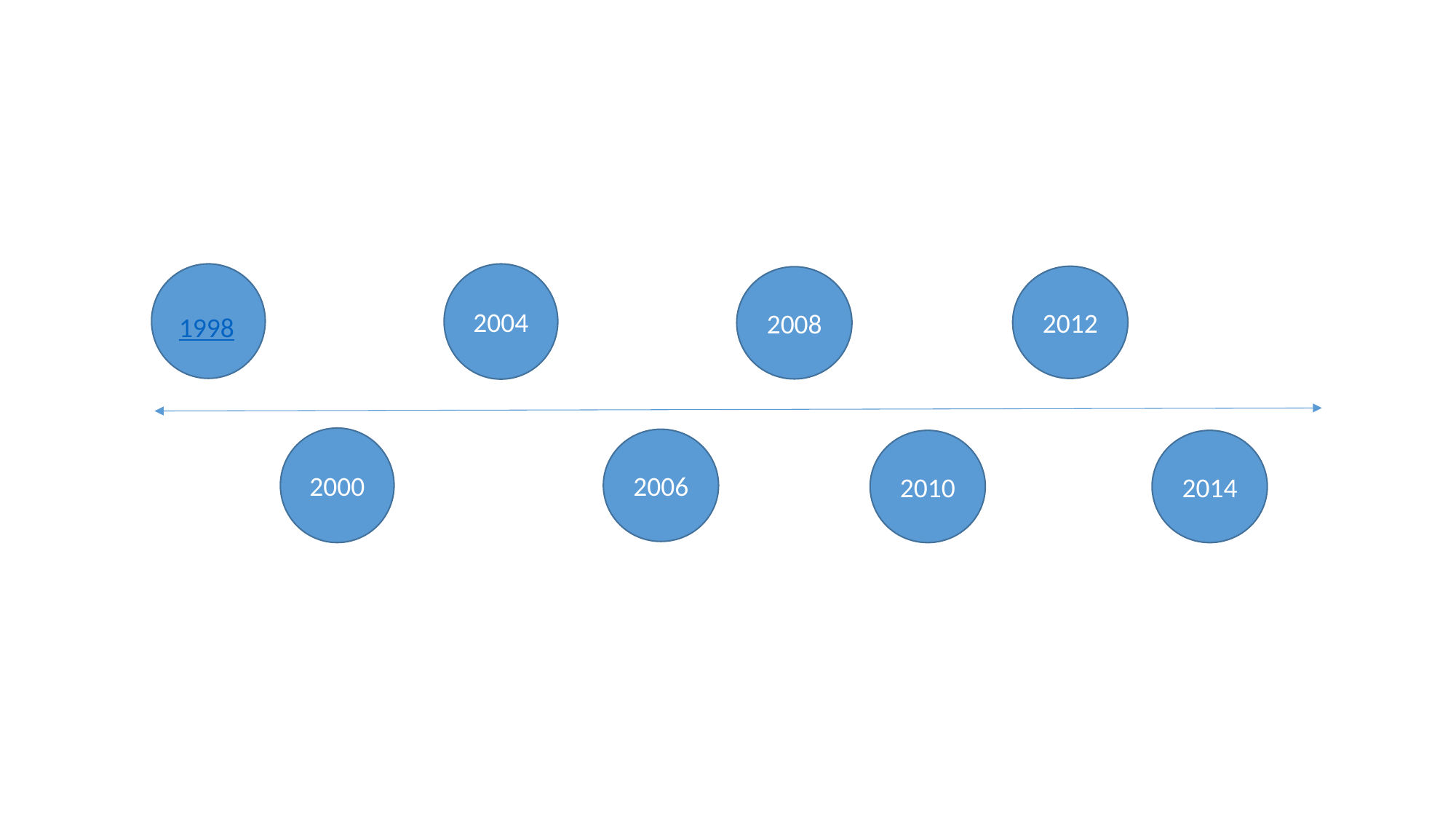

2004
2012
2008
1998
2000
2006
2010
2014